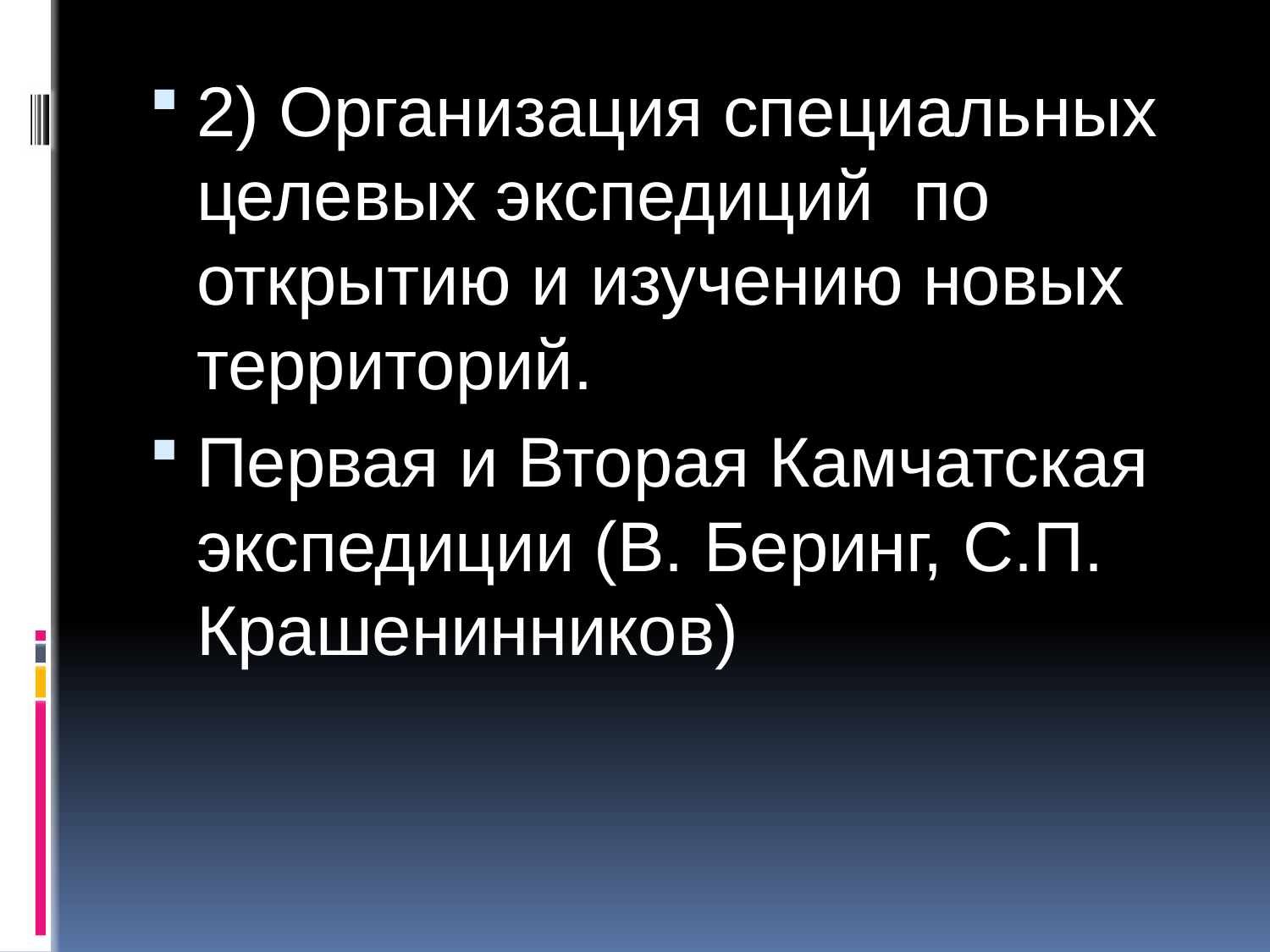

2) Организация специальных целевых экспедиций  по открытию и изучению новых территорий.
Первая и Вторая Камчатская экспедиции (В. Беринг, С.П. Крашенинников)